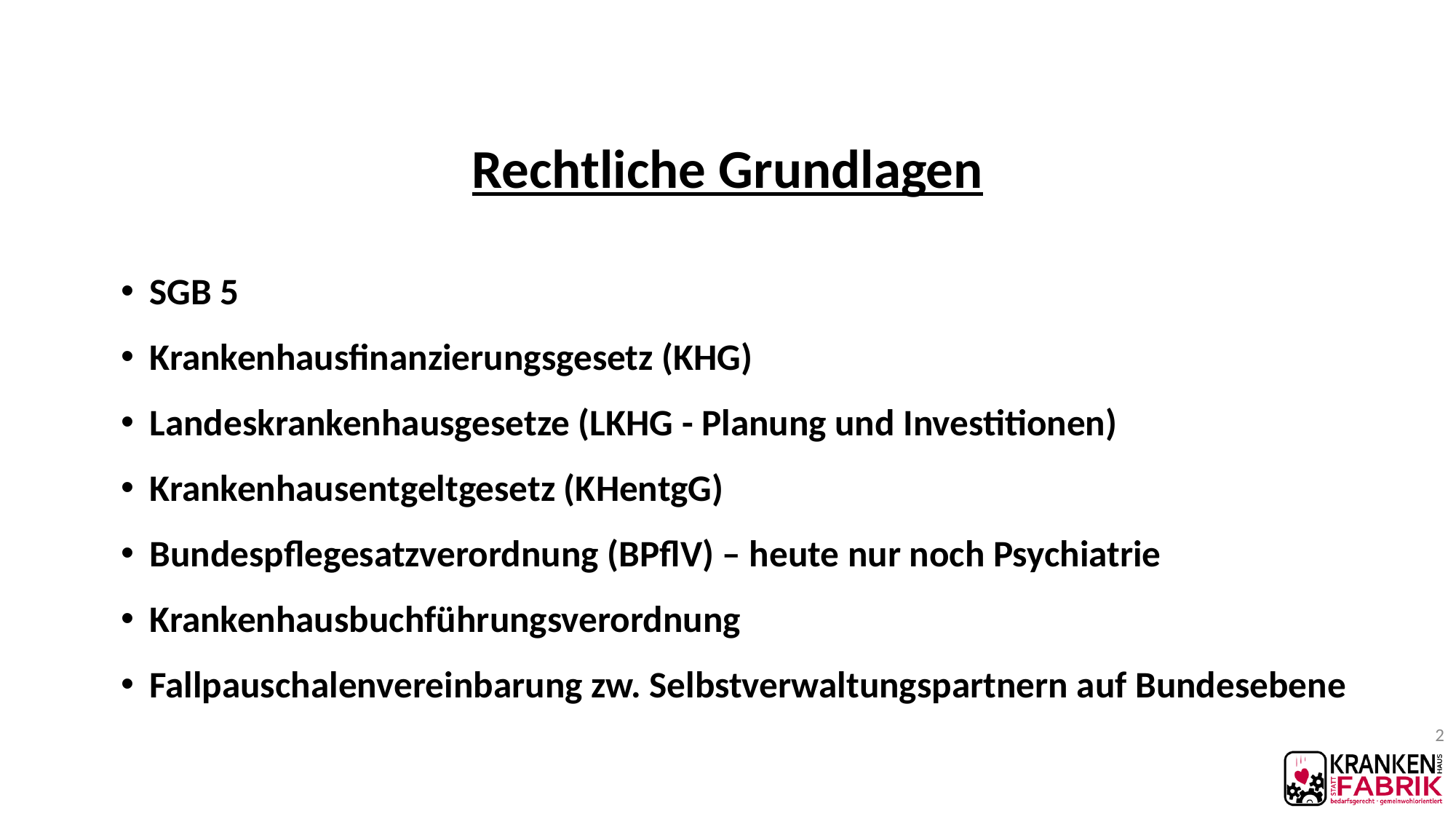

# Rechtliche Grundlagen
SGB 5
Krankenhausfinanzierungsgesetz (KHG)
Landeskrankenhausgesetze (LKHG - Planung und Investitionen)
Krankenhausentgeltgesetz (KHentgG)
Bundespflegesatzverordnung (BPflV) – heute nur noch Psychiatrie
Krankenhausbuchführungsverordnung
Fallpauschalenvereinbarung zw. Selbstverwaltungspartnern auf Bundesebene
2